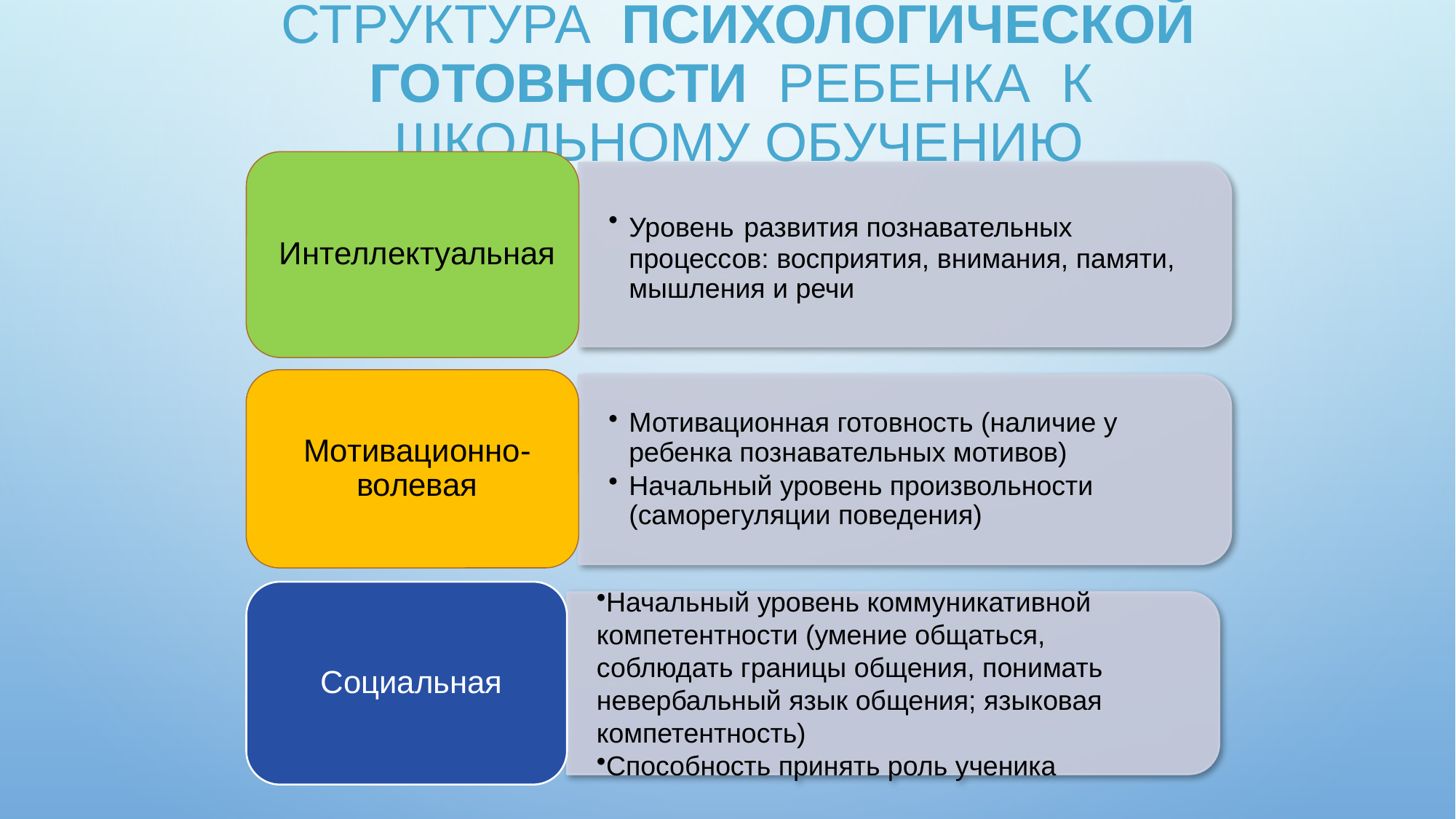

# Структура  психологической готовности  ребенка  к  школьному обучению
Уровень развития познавательных процессов: восприятия, внимания, памяти, мышления и речи
Интеллектуальная
Мотивационная готовность (наличие у ребенка познавательных мотивов)
Начальный уровень произвольности (саморегуляции поведения)
Мотивационно-волевая
Начальный уровень коммуникативной компетентности (умение общаться, соблюдать границы общения, понимать невербальный язык общения; языковая компетентность)
Способность принять роль ученика
Социальная